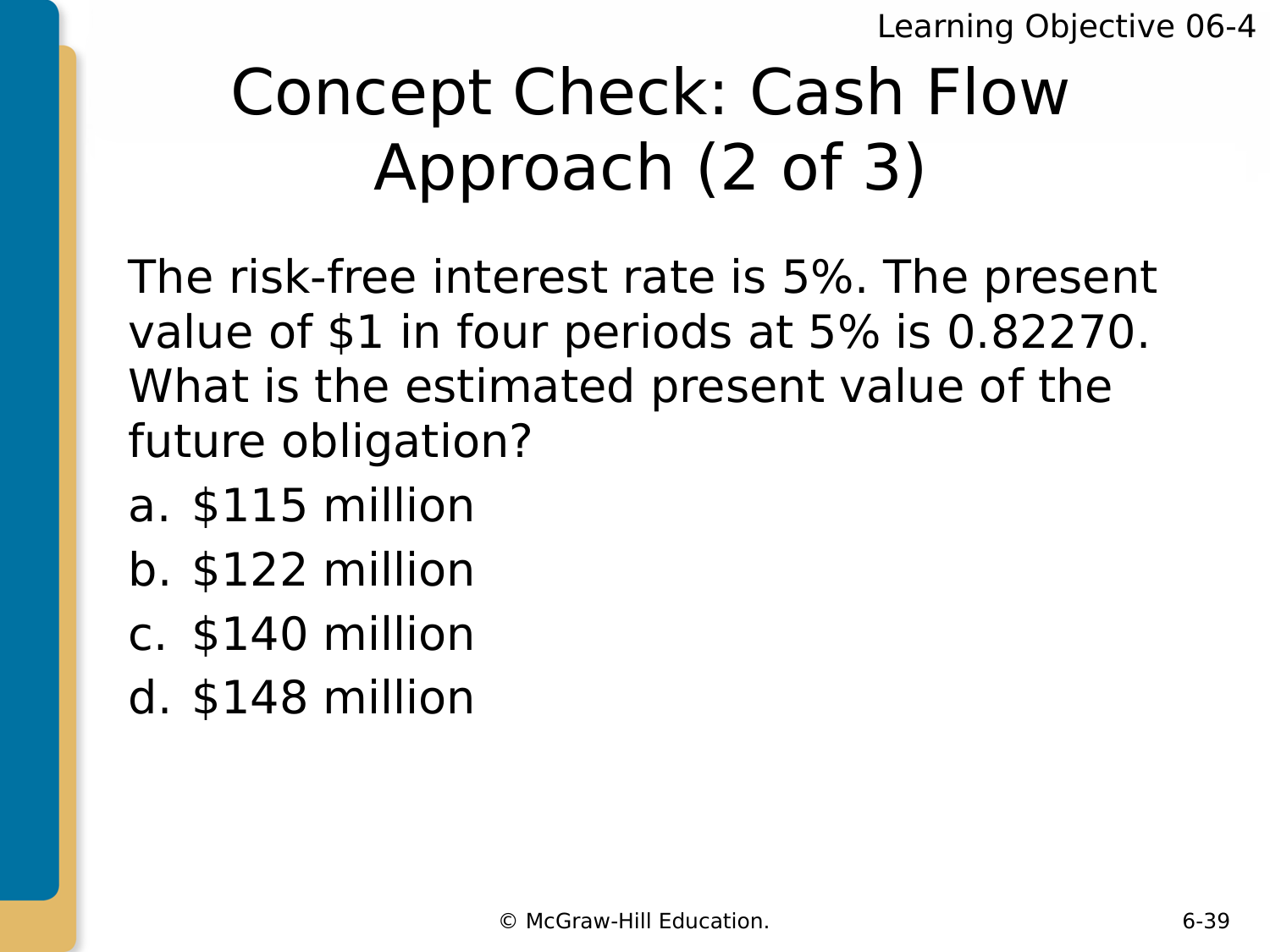

Learning Objective 06-4
# Concept Check: Cash Flow Approach (2 of 3)
The risk-free interest rate is 5%. The present value of $1 in four periods at 5% is 0.82270. What is the estimated present value of the future obligation?
$115 million
$122 million
$140 million
$148 million